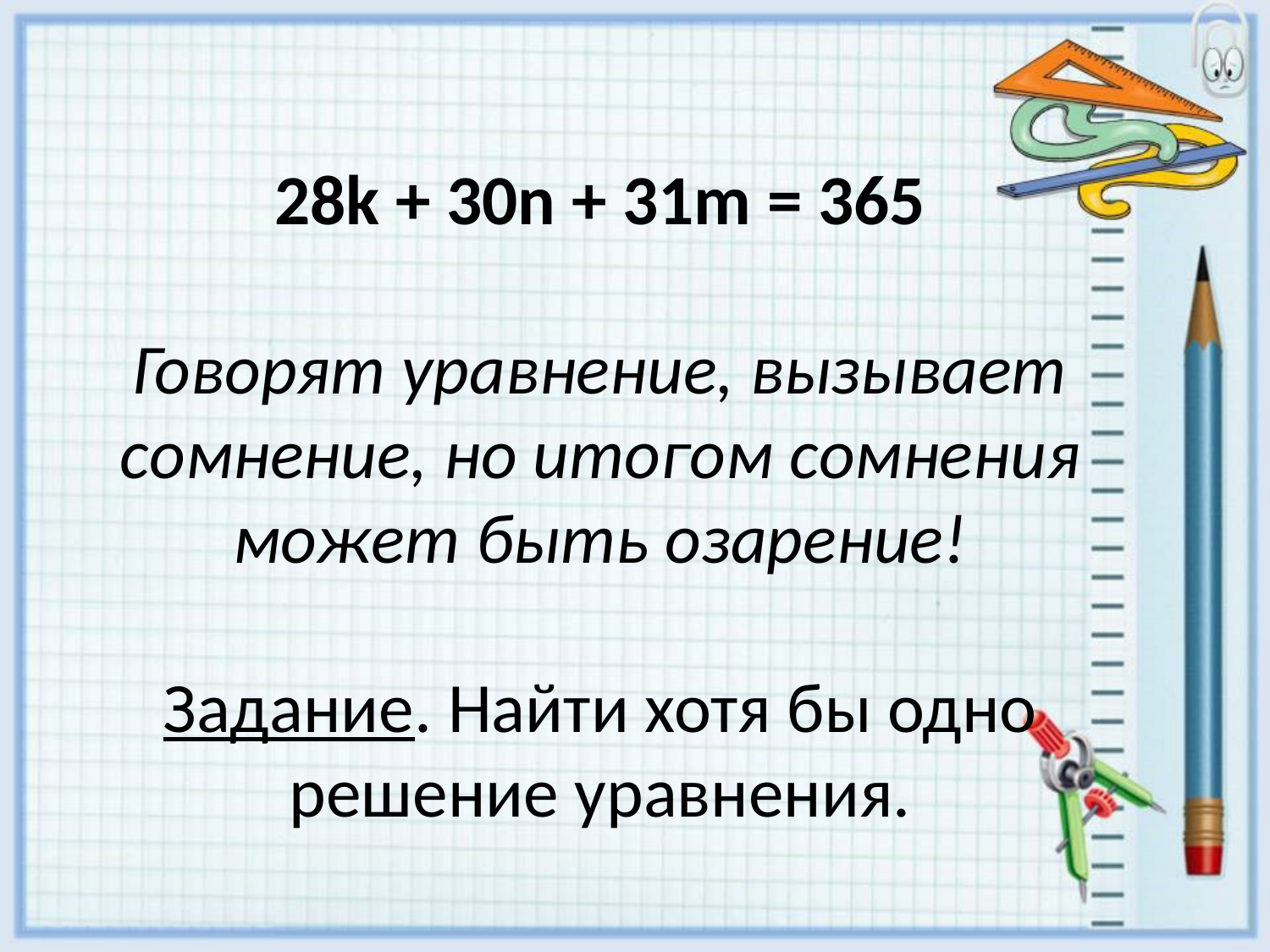

# 28k + 30n + 31m = 365 Говорят уравнение, вызывает сомнение, но итогом сомнения может быть озарение! Задание. Найти хотя бы одно решение уравнения.